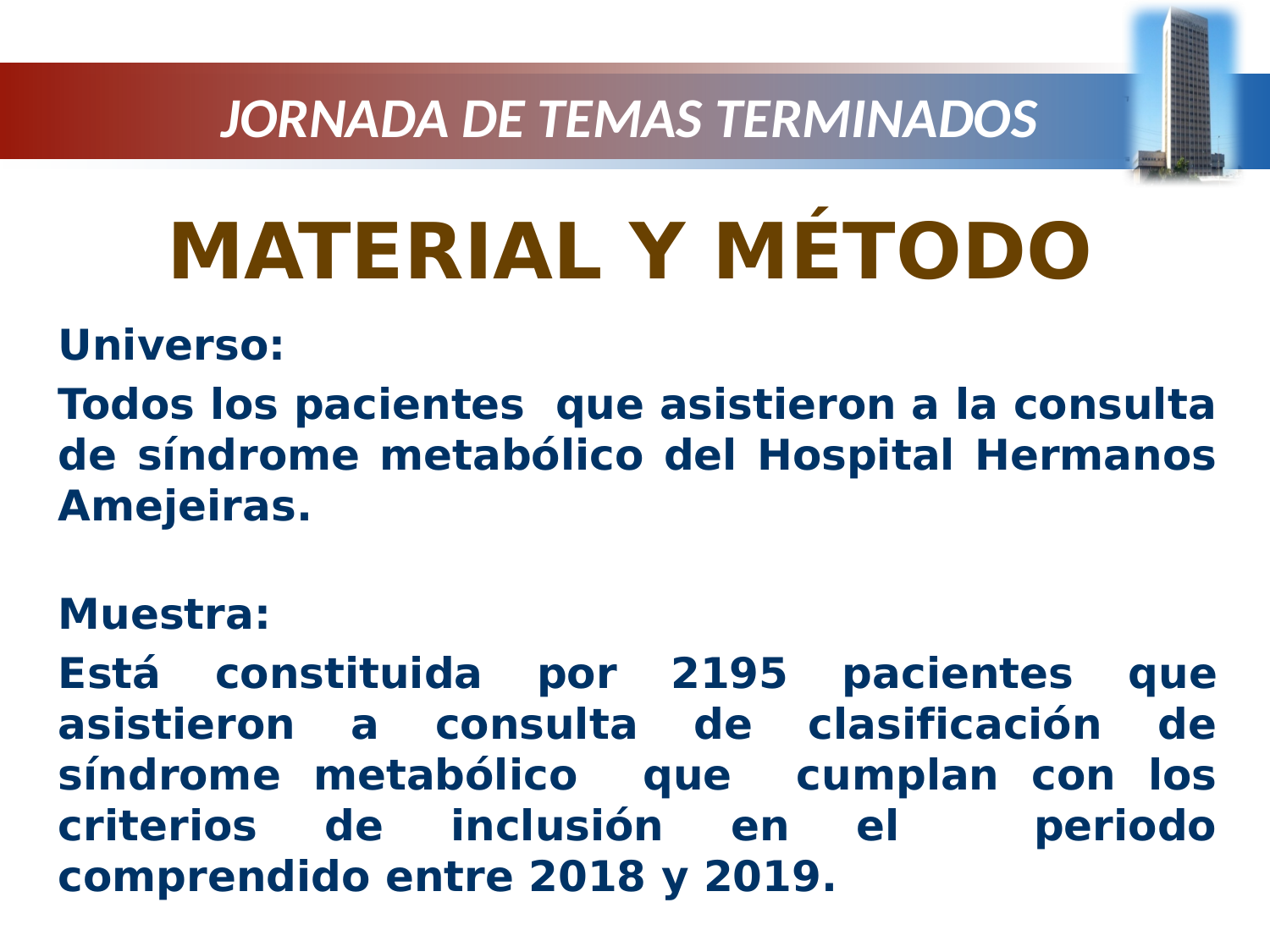

# JORNADA DE TEMAS TERMINADOS
MATERIAL Y MÉTODO
Universo:
Todos los pacientes  que asistieron a la consulta de síndrome metabólico del Hospital Hermanos Amejeiras.

Muestra:
Está constituida por 2195 pacientes que asistieron a consulta de clasificación de síndrome metabólico  que  cumplan con los criterios de inclusión en el  periodo comprendido entre 2018 y 2019.